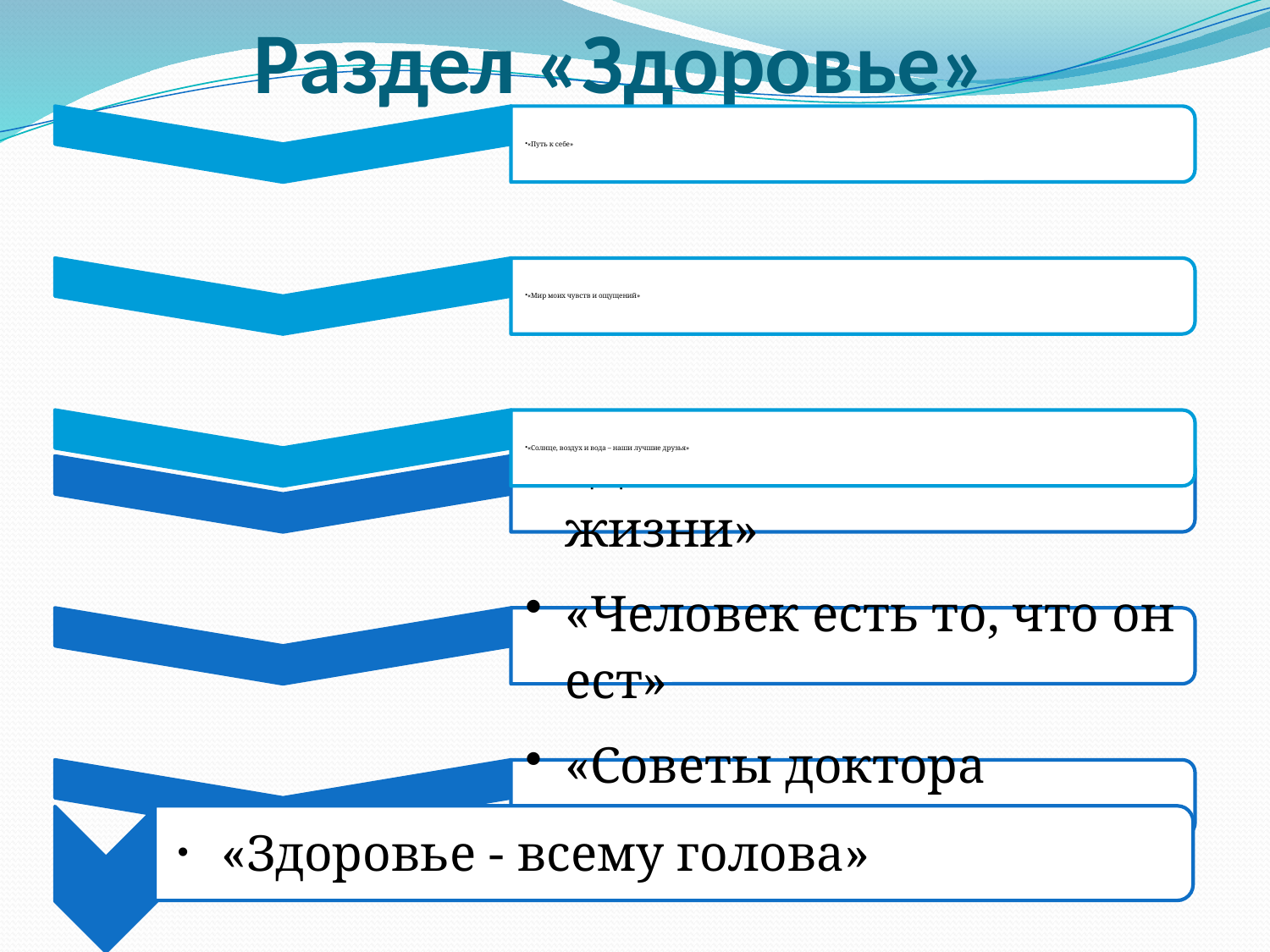

# Раздел «Здоровье»
«Путь к себе»
«Мир моих чувств и ощущений»
«Солнце, воздух и вода – наши лучшие друзья»

«Человек есть то, что он ест»

    «Здоровье - всему голова»